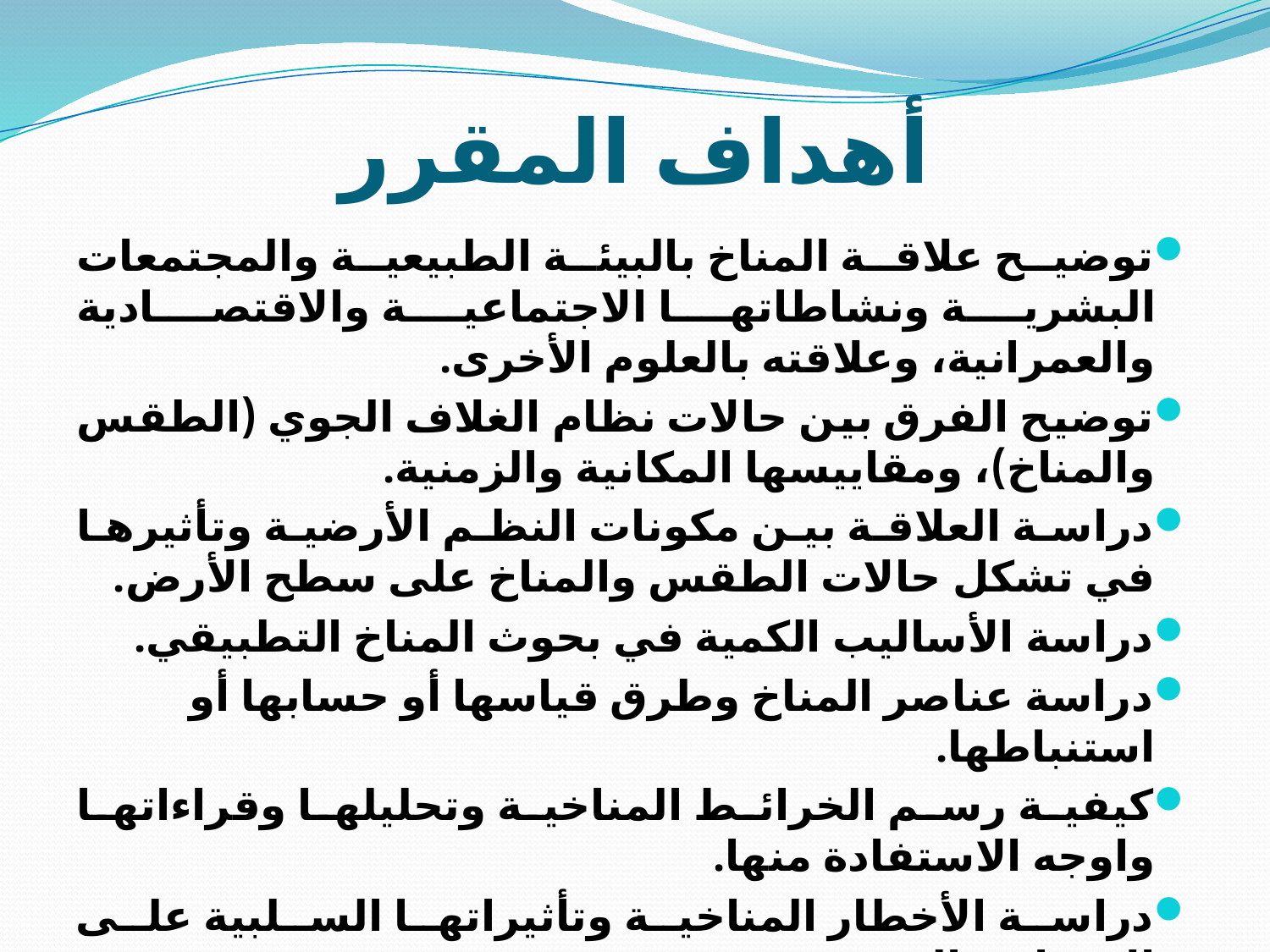

# أهداف المقرر
توضيح علاقة المناخ بالبيئة الطبيعية والمجتمعات البشرية ونشاطاتها الاجتماعية والاقتصادية والعمرانية، وعلاقته بالعلوم الأخرى.
توضيح الفرق بين حالات نظام الغلاف الجوي (الطقس والمناخ)، ومقاييسها المكانية والزمنية.
دراسة العلاقة بين مكونات النظم الأرضية وتأثيرها في تشكل حالات الطقس والمناخ على سطح الأرض.
دراسة الأساليب الكمية في بحوث المناخ التطبيقي.
دراسة عناصر المناخ وطرق قياسها أو حسابها أو استنباطها.
كيفية رسم الخرائط المناخية وتحليلها وقراءاتها واوجه الاستفادة منها.
دراسة الأخطار المناخية وتأثيراتها السلبية على الإنسان والبيئية.
دراسة التغيرات المناخية.